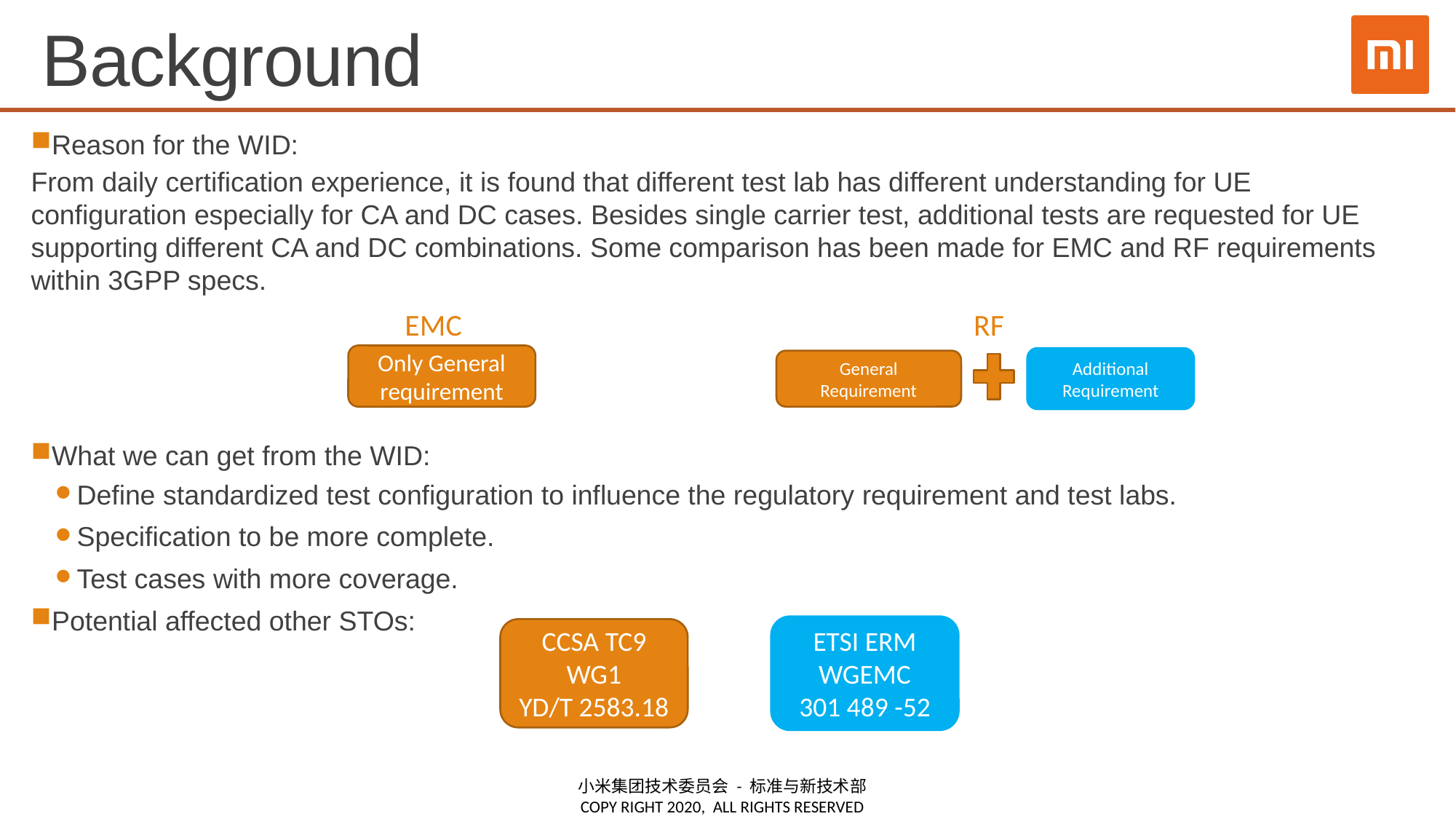

# Background
Reason for the WID:
From daily certification experience, it is found that different test lab has different understanding for UE configuration especially for CA and DC cases. Besides single carrier test, additional tests are requested for UE supporting different CA and DC combinations. Some comparison has been made for EMC and RF requirements within 3GPP specs.
EMC
RF

Additional Requirement
General Requirement
Only General requirement
What we can get from the WID:
Define standardized test configuration to influence the regulatory requirement and test labs.
Specification to be more complete.
Test cases with more coverage.
Potential affected other STOs:
ETSI ERM WGEMC
301 489 -52
CCSA TC9 WG1
YD/T 2583.18